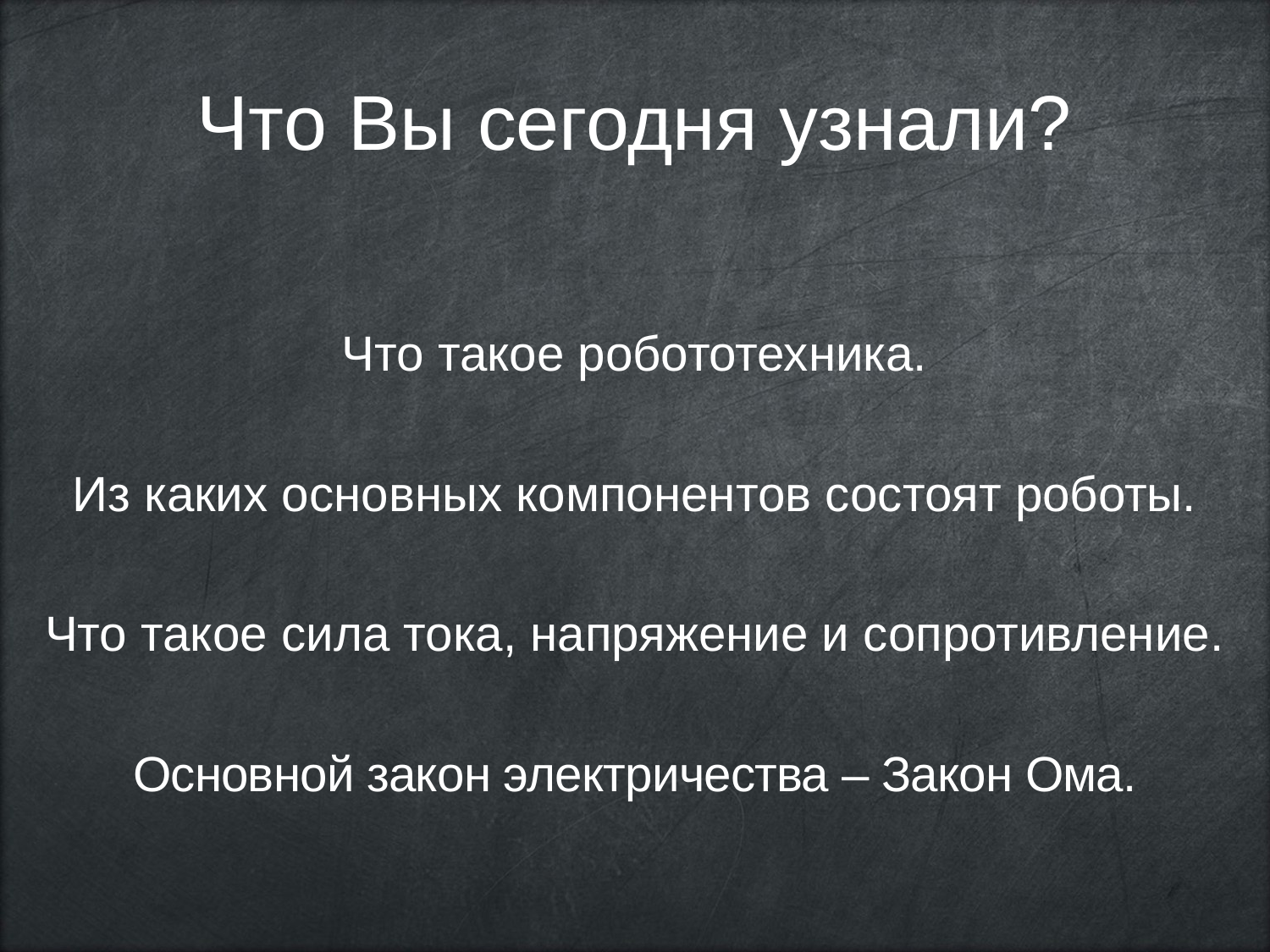

Что Вы сегодня узнали?
Что такое робототехника.
Из каких основных компонентов состоят роботы.
Что такое сила тока, напряжение и сопротивление.
Основной закон электричества – Закон Ома.